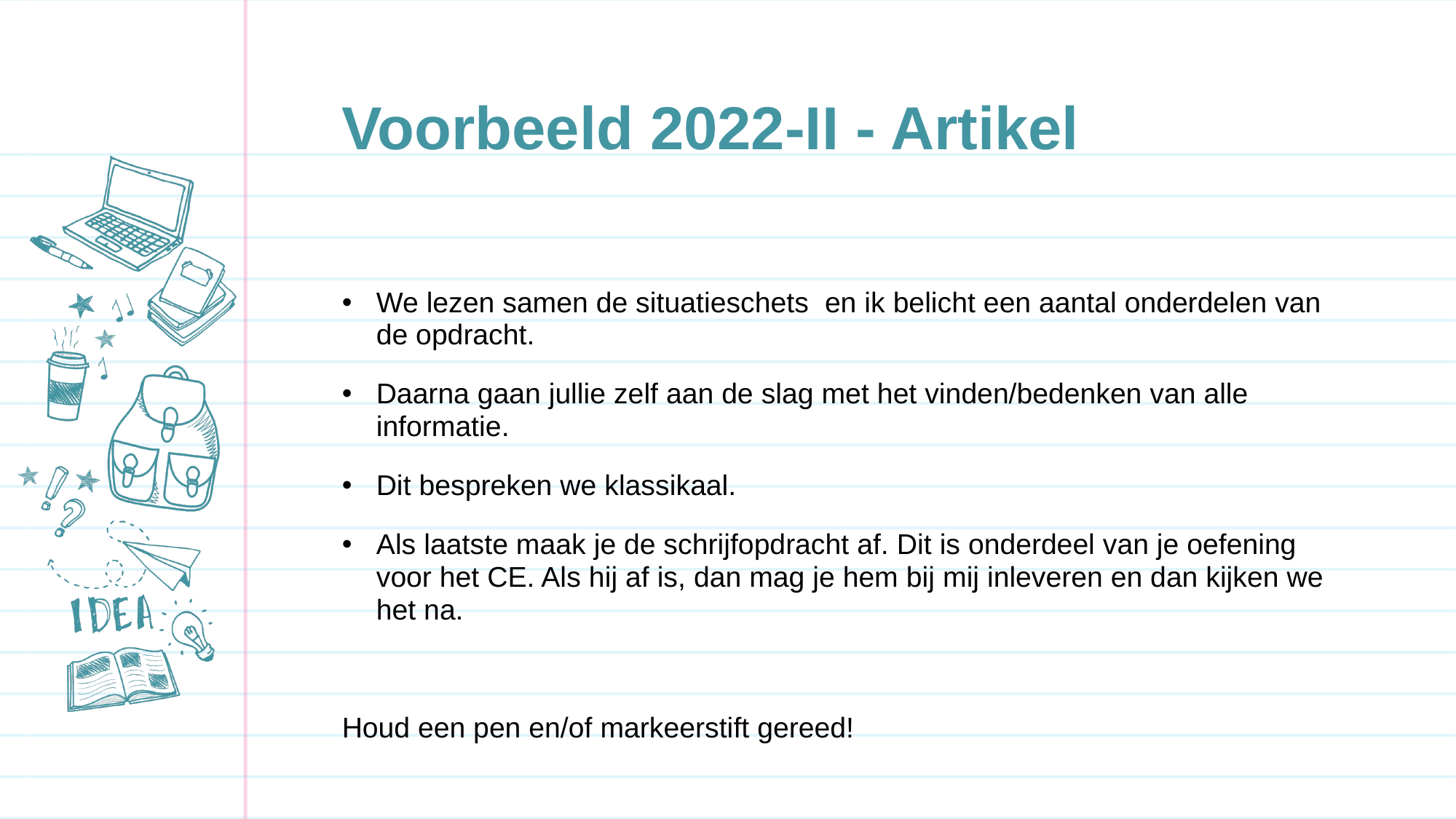

# Voorbeeld 2022-II - Artikel

We lezen samen de situatieschets  en ik belicht een aantal onderdelen van de opdracht.
Daarna gaan jullie zelf aan de slag met het vinden/bedenken van alle informatie.
Dit bespreken we klassikaal.
Als laatste maak je de schrijfopdracht af. Dit is onderdeel van je oefening voor het CE. Als hij af is, dan mag je hem bij mij inleveren en dan kijken we het na.

Houd een pen en/of markeerstift gereed!